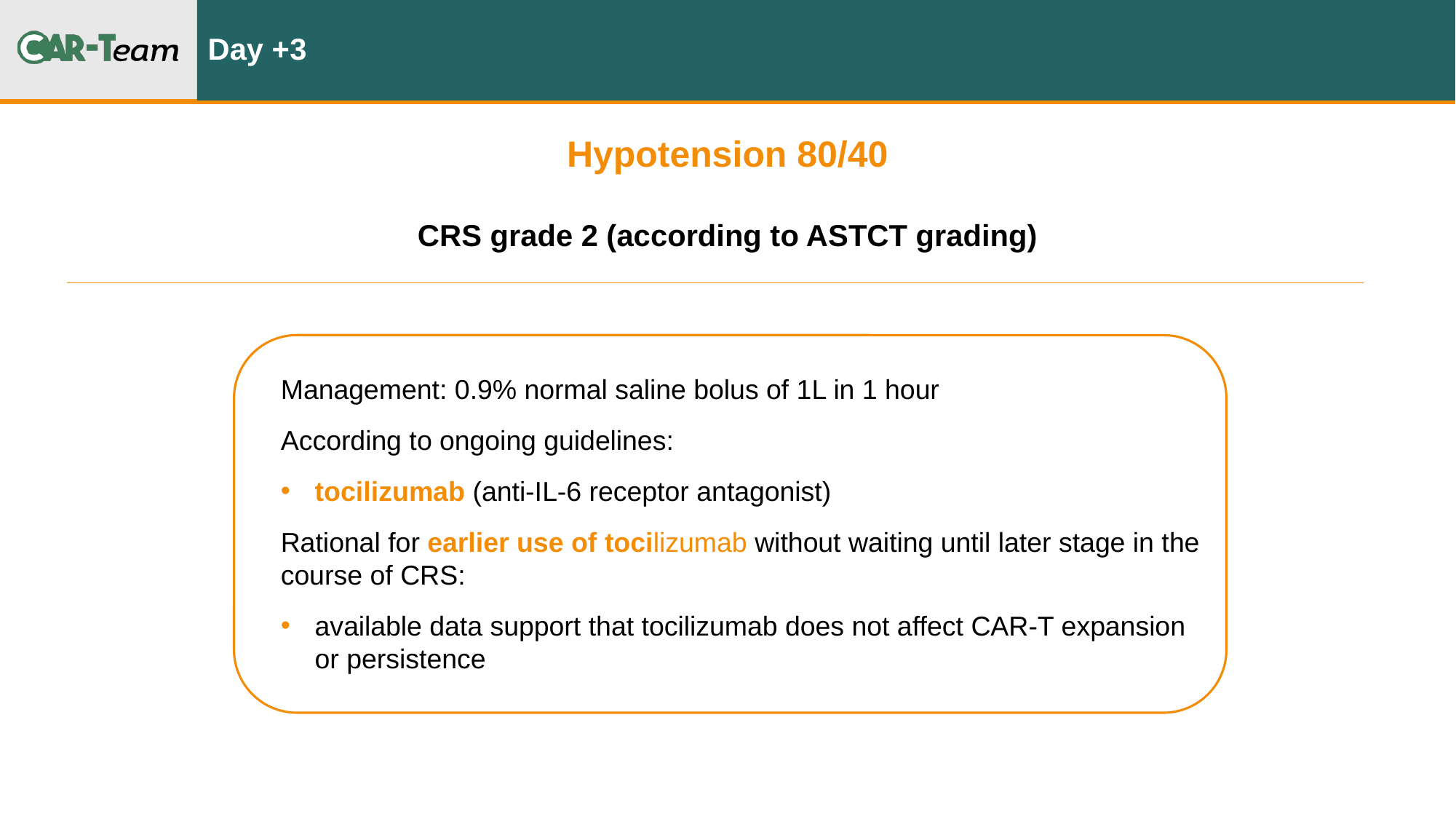

# Day +3
Hypotension 80/40
CRS grade 2 (according to ASTCT grading)

Management: 0.9% normal saline bolus of 1L in 1 hour
According to ongoing guidelines:
tocilizumab (anti-IL-6 receptor antagonist)
Rational for earlier use of tocilizumab without waiting until later stage in the course of CRS:
available data support that tocilizumab does not affect CAR-T expansion or persistence